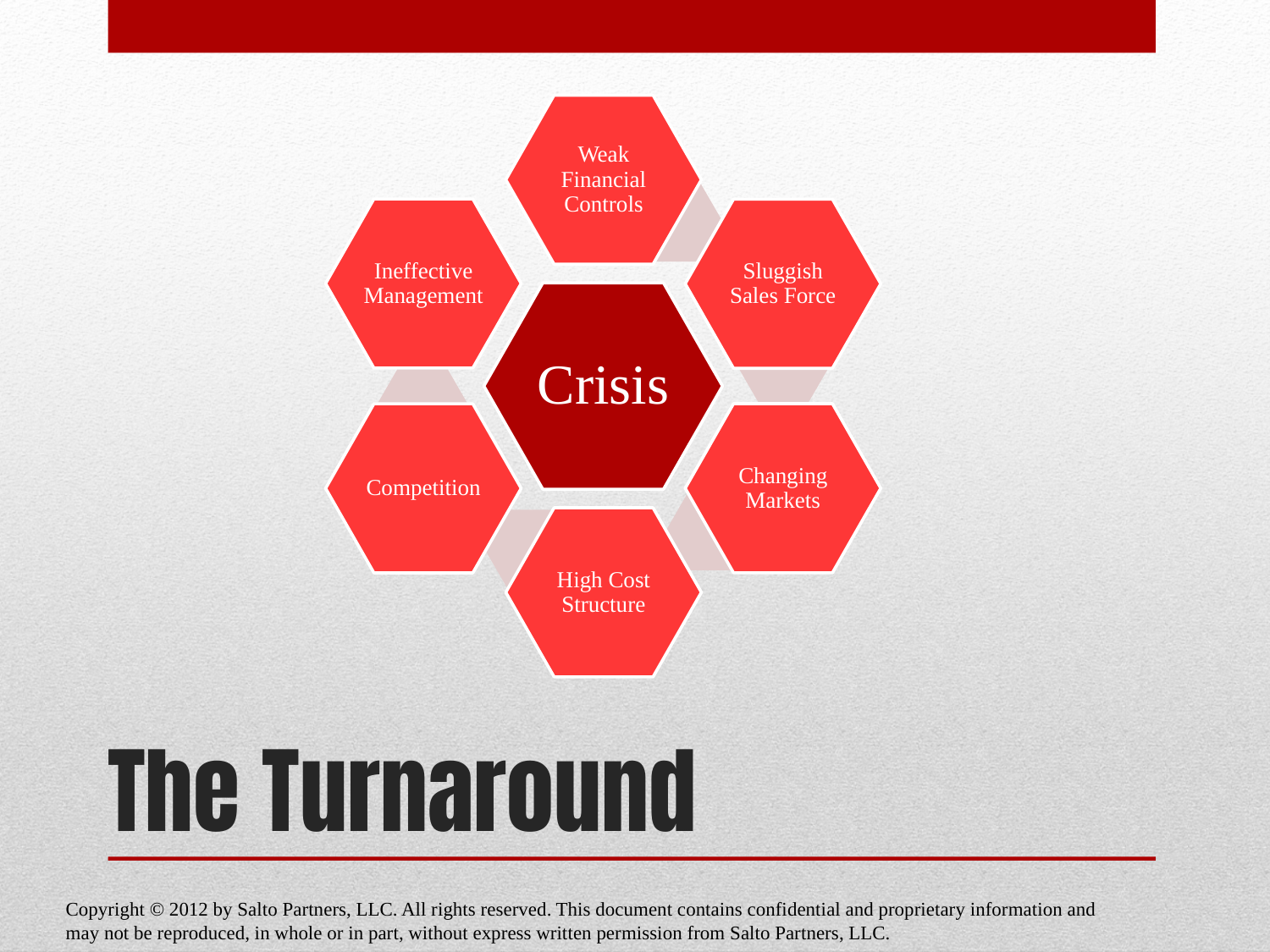

Crisis
Weak Financial Controls
Sluggish Sales Force
Changing Markets
High Cost Structure
Competition
Ineffective Management
# The Turnaround